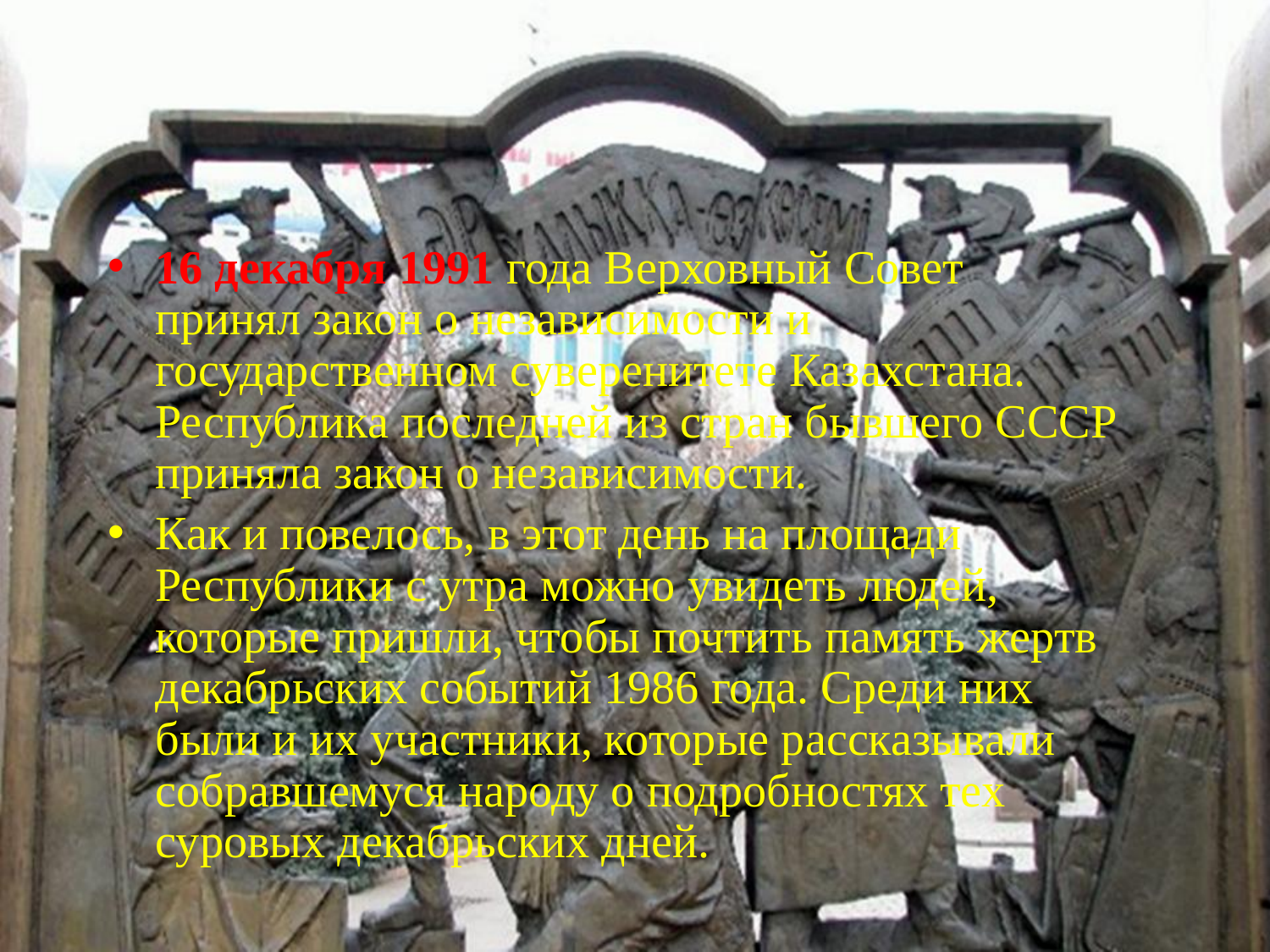

16 декабря 1991 года Верховный Совет принял закон о независимости и государственном суверенитете Казахстана. Республика последней из стран бывшего СССР приняла закон о независимости.
Как и повелось, в этот день на площади Республики с утра можно увидеть людей, которые пришли, чтобы почтить память жертв декабрьских событий 1986 года. Среди них были и их участники, которые рассказывали собравшемуся народу о подробностях тех суровых декабрьских дней.